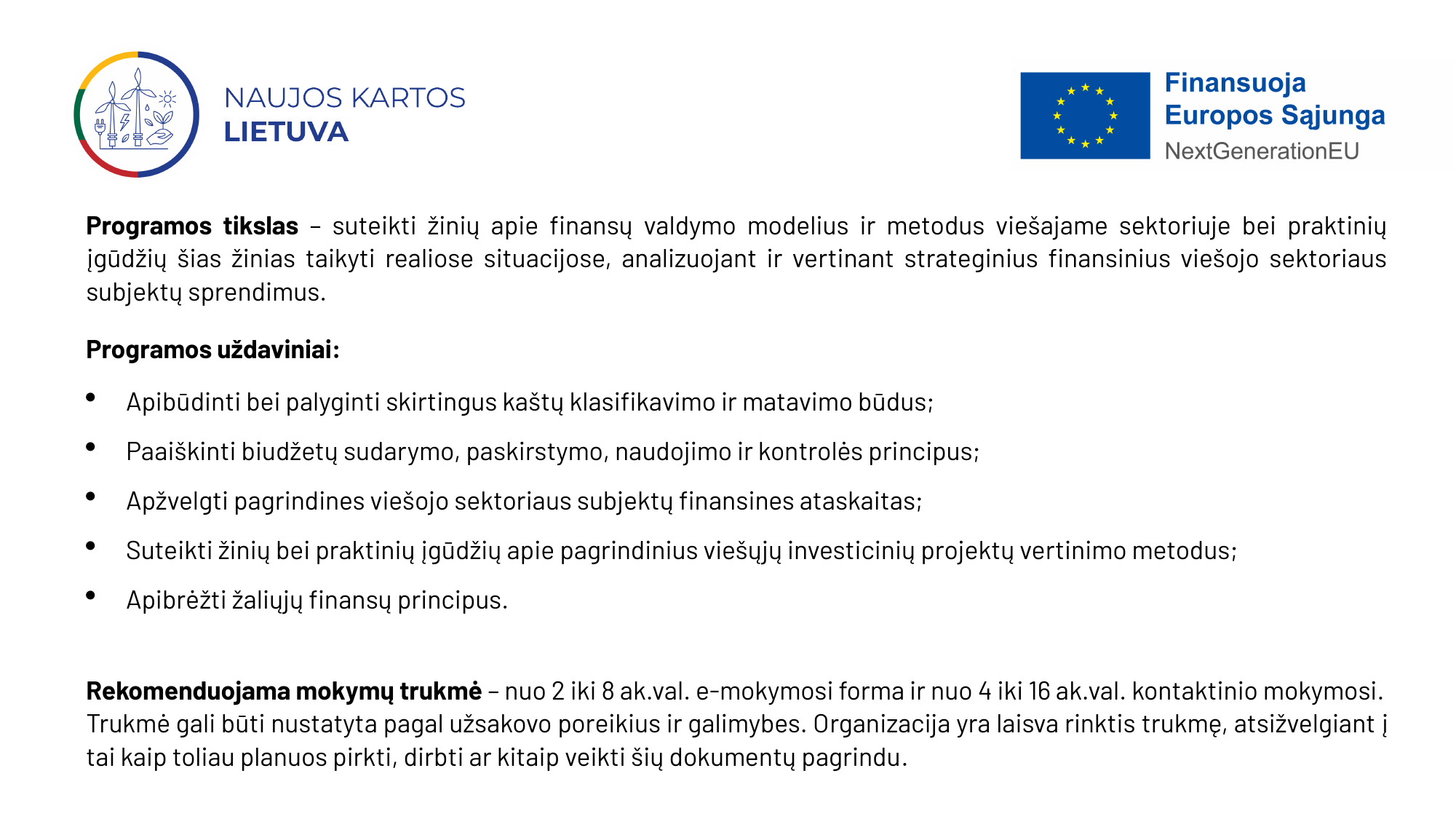

Programos tikslas – suteikti žinių apie finansų valdymo modelius ir metodus viešajame sektoriuje bei praktinių įgūdžių šias žinias taikyti realiose situacijose, analizuojant ir vertinant strateginius finansinius viešojo sektoriaus subjektų sprendimus.
Programos uždaviniai:
Apibūdinti bei palyginti skirtingus kaštų klasifikavimo ir matavimo būdus;
Paaiškinti biudžetų sudarymo, paskirstymo, naudojimo ir kontrolės principus;
Apžvelgti pagrindines viešojo sektoriaus subjektų finansines ataskaitas;
Suteikti žinių bei praktinių įgūdžių apie pagrindinius viešųjų investicinių projektų vertinimo metodus;
Apibrėžti žaliųjų finansų principus.

Rekomenduojama mokymų trukmė – nuo 2 iki 8 ak.val. e-mokymosi forma ir nuo 4 iki 16 ak.val. kontaktinio mokymosi.
Trukmė gali būti nustatyta pagal užsakovo poreikius ir galimybes. Organizacija yra laisva rinktis trukmę, atsižvelgiant į tai kaip toliau planuos pirkti, dirbti ar kitaip veikti šių dokumentų pagrindu.